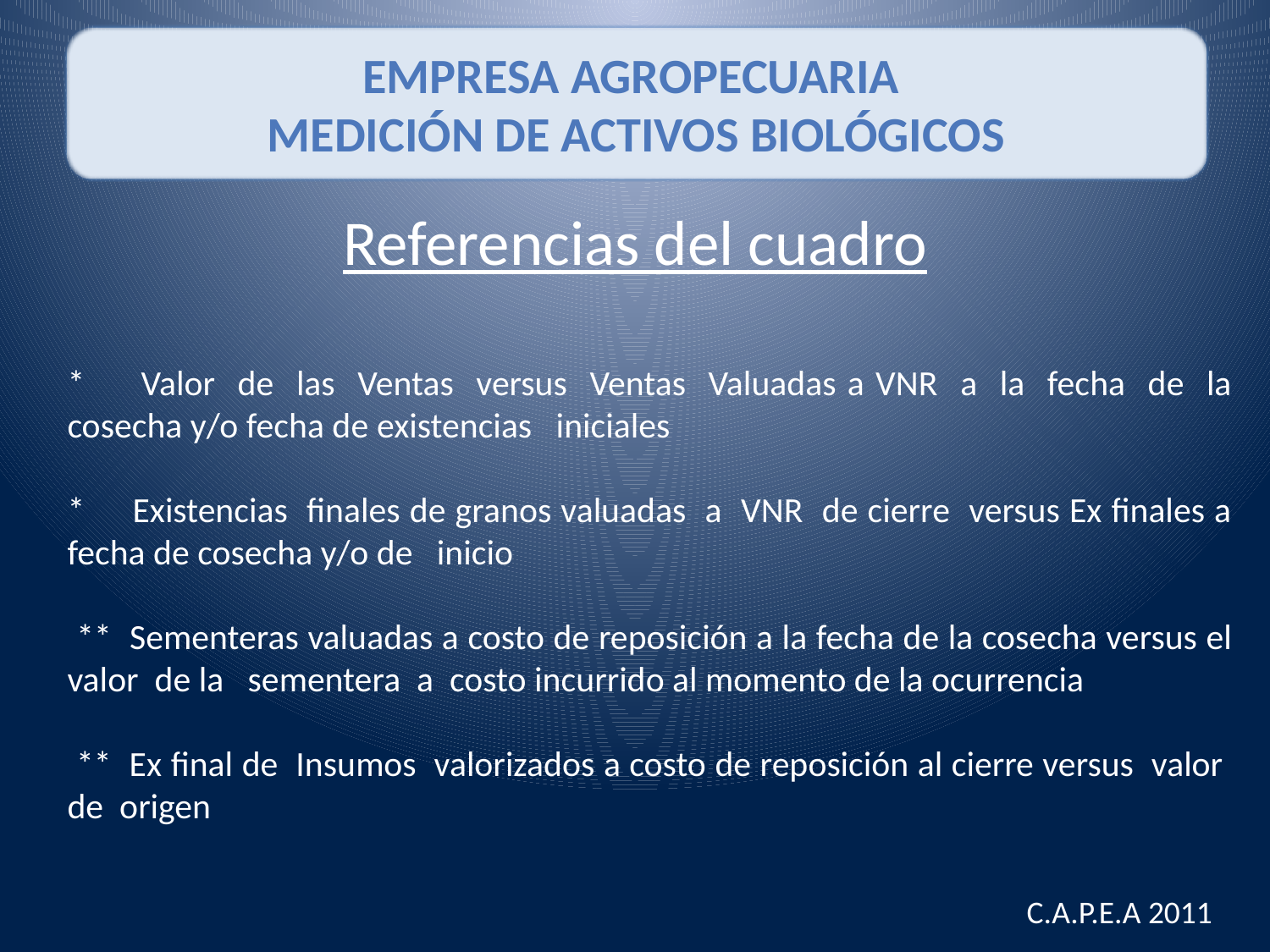

Empresa Agropecuaria
Medición de Activos Biológicos
Referencias del cuadro

*     Valor  de  las  Ventas  versus  Ventas  Valuadas a VNR  a  la  fecha  de  la cosecha y/o fecha de existencias   iniciales

*     Existencias  finales de granos valuadas  a  VNR  de cierre  versus Ex finales a fecha de cosecha y/o de   inicio

 **  Sementeras valuadas a costo de reposición a la fecha de la cosecha versus el valor  de la   sementera  a  costo incurrido al momento de la ocurrencia

 **  Ex final de  Insumos  valorizados a costo de reposición al cierre versus  valor  de  origen

C.A.P.E.A 2011